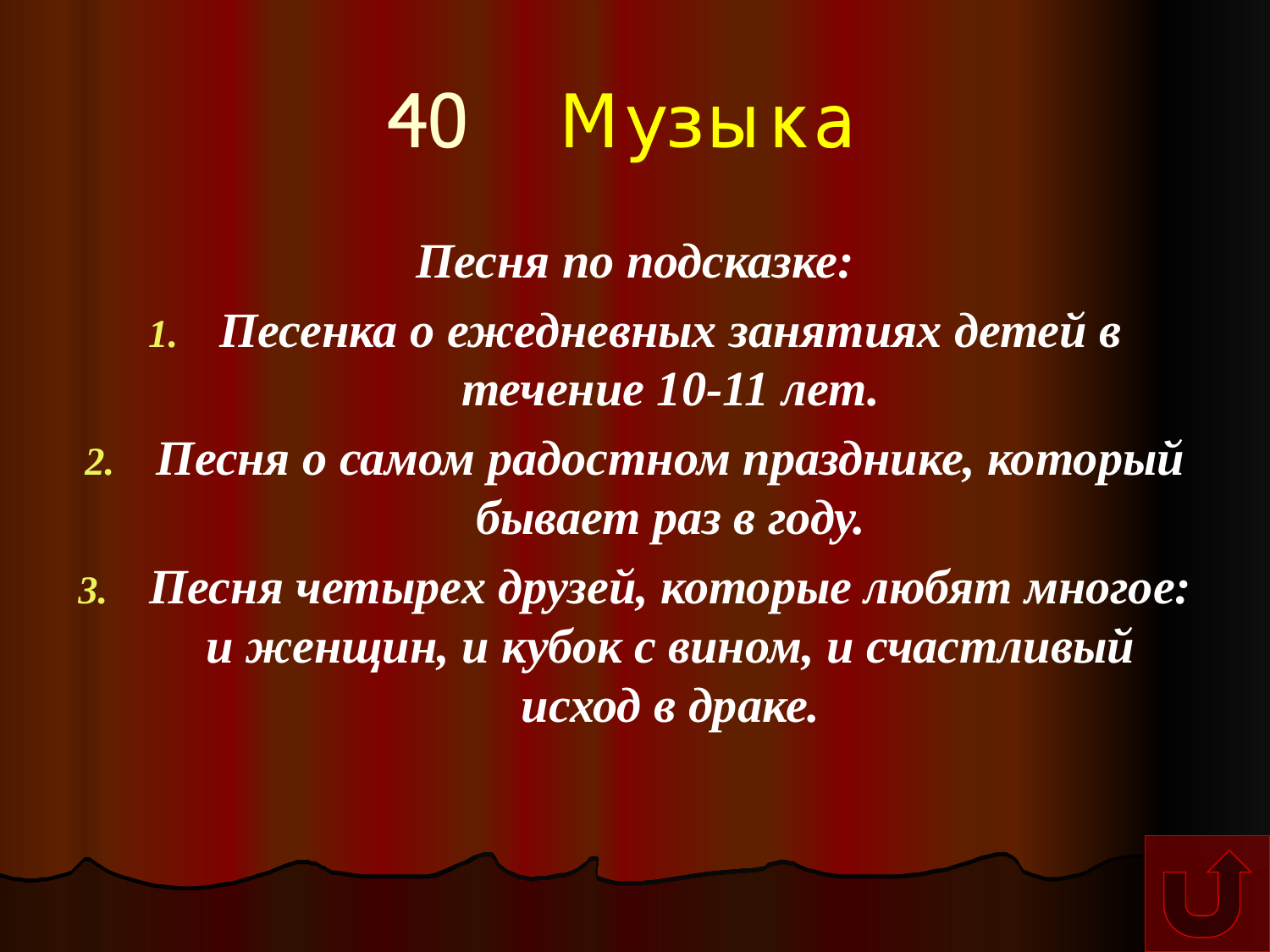

# 40    Музыка
Песня по подсказке:
Песенка о ежедневных занятиях детей в течение 10-11 лет.
Песня о самом радостном празднике, который бывает раз в году.
Песня четырех друзей, которые любят многое: и женщин, и кубок с вином, и счастливый исход в драке.